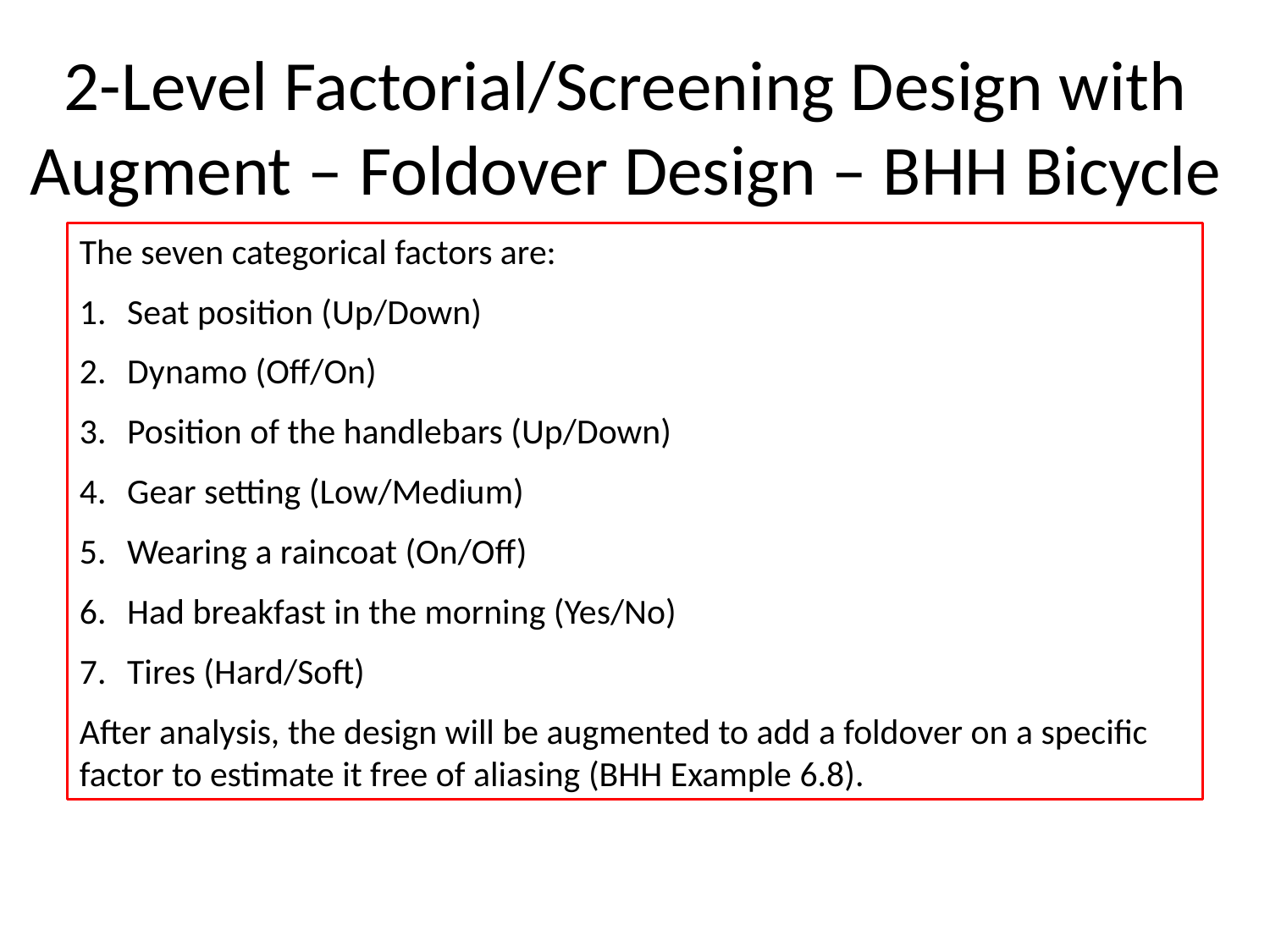

40
# 2-Level Factorial/Screening Design with Augment – Foldover Design – BHH Bicycle
The seven categorical factors are:
Seat position (Up/Down)
Dynamo (Off/On)
Position of the handlebars (Up/Down)
Gear setting (Low/Medium)
Wearing a raincoat (On/Off)
Had breakfast in the morning (Yes/No)
Tires (Hard/Soft)
After analysis, the design will be augmented to add a foldover on a specific factor to estimate it free of aliasing (BHH Example 6.8).